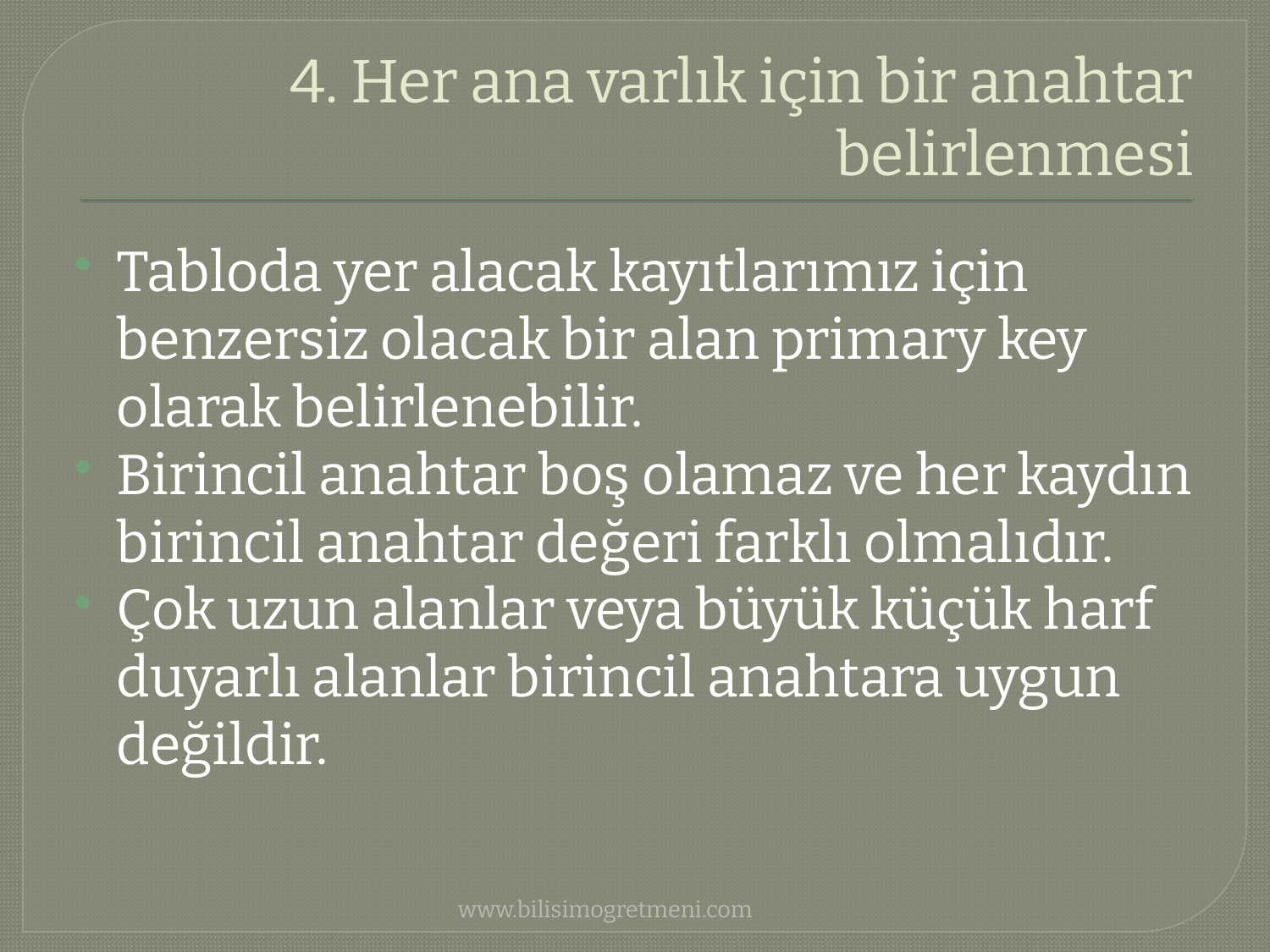

# 4. Her ana varlık için bir anahtar belirlenmesi
Tabloda yer alacak kayıtlarımız için benzersiz olacak bir alan primary key olarak belirlenebilir.
Birincil anahtar boş olamaz ve her kaydın birincil anahtar değeri farklı olmalıdır.
Çok uzun alanlar veya büyük küçük harf duyarlı alanlar birincil anahtara uygun değildir.
www.bilisimogretmeni.com